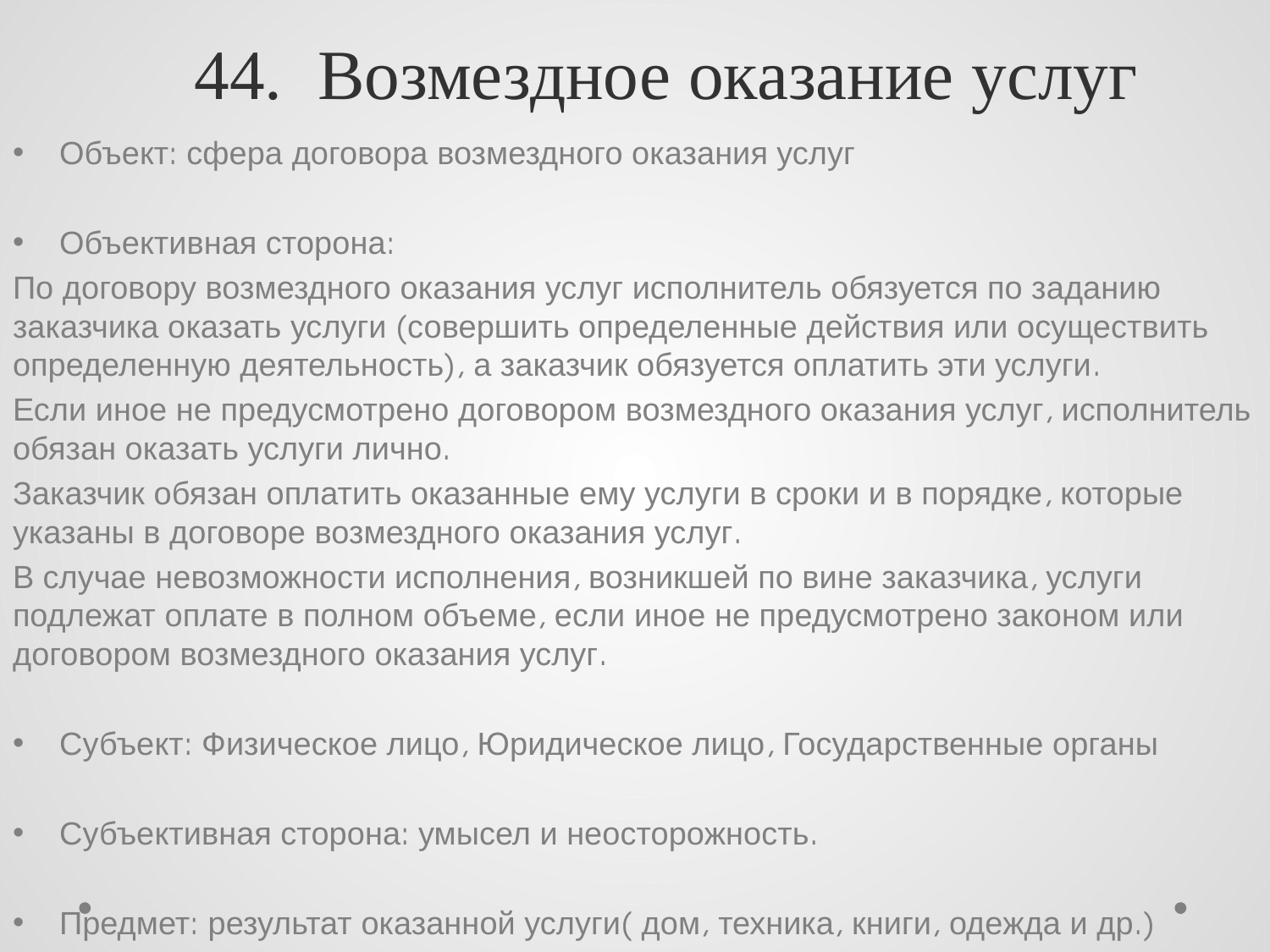

# 44.  Возмездное оказание услуг
Объект: сфера договора возмездного оказания услуг

Объективная сторона:
По договору возмездного оказания услуг исполнитель обязуется по заданию заказчика оказать услуги (совершить определенные действия или осуществить определенную деятельность), а заказчик обязуется оплатить эти услуги.
Если иное не предусмотрено договором возмездного оказания услуг, исполнитель обязан оказать услуги лично.
Заказчик обязан оплатить оказанные ему услуги в сроки и в порядке, которые указаны в договоре возмездного оказания услуг.
В случае невозможности исполнения, возникшей по вине заказчика, услуги подлежат оплате в полном объеме, если иное не предусмотрено законом или договором возмездного оказания услуг.

Субъект: Физическое лицо, Юридическое лицо, Государственные органы

Субъективная сторона: умысел и неосторожность.

Предмет: результат оказанной услуги( дом, техника, книги, одежда и др.)